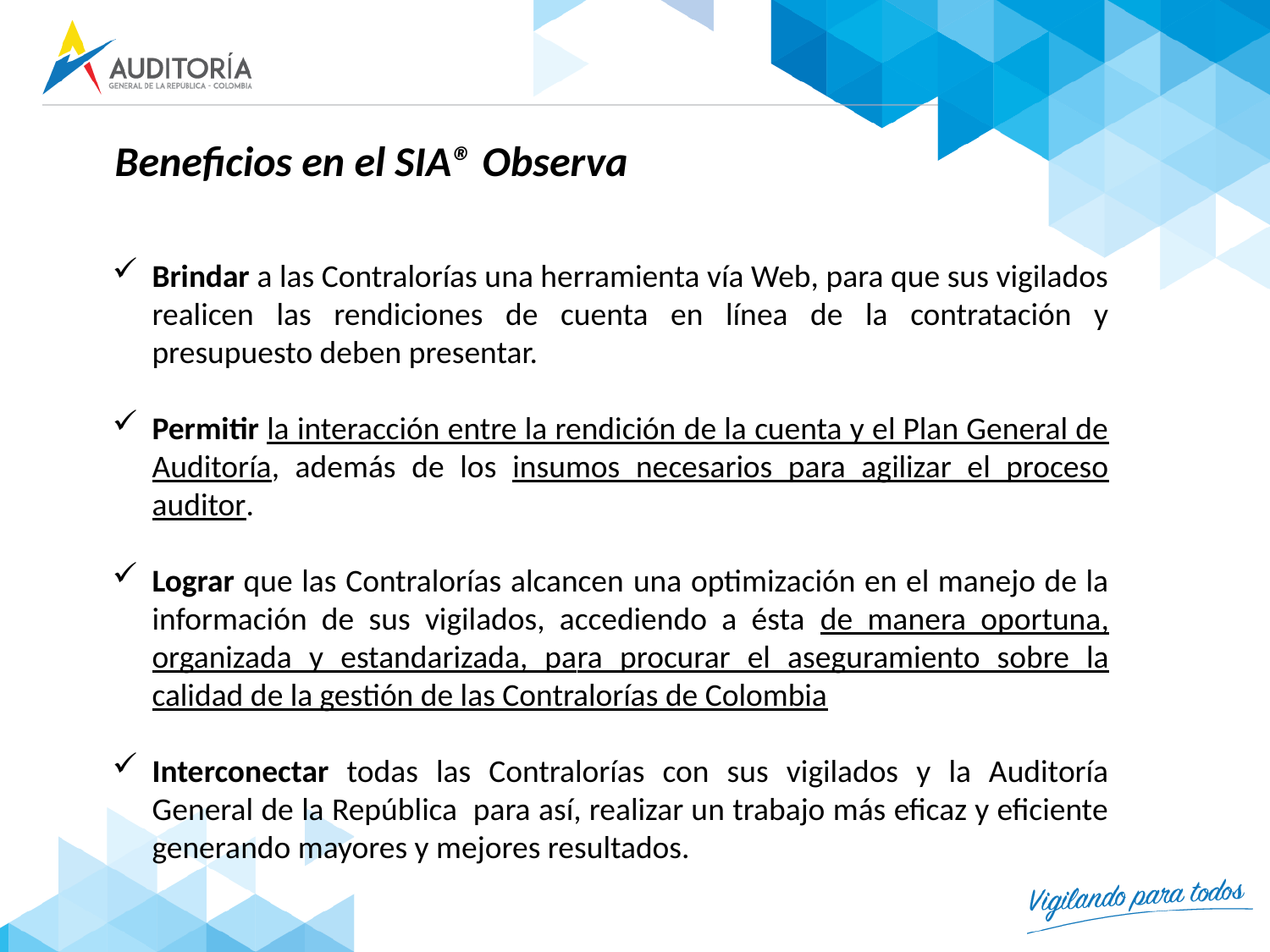

Beneficios en el SIA® Observa
Brindar a las Contralorías una herramienta vía Web, para que sus vigilados realicen las rendiciones de cuenta en línea de la contratación y presupuesto deben presentar.

Permitir la interacción entre la rendición de la cuenta y el Plan General de Auditoría, además de los insumos necesarios para agilizar el proceso auditor.

Lograr que las Contralorías alcancen una optimización en el manejo de la información de sus vigilados, accediendo a ésta de manera oportuna, organizada y estandarizada, para procurar el aseguramiento sobre la calidad de la gestión de las Contralorías de Colombia

Interconectar todas las Contralorías con sus vigilados y la Auditoría General de la República  para así, realizar un trabajo más eficaz y eficiente generando mayores y mejores resultados.